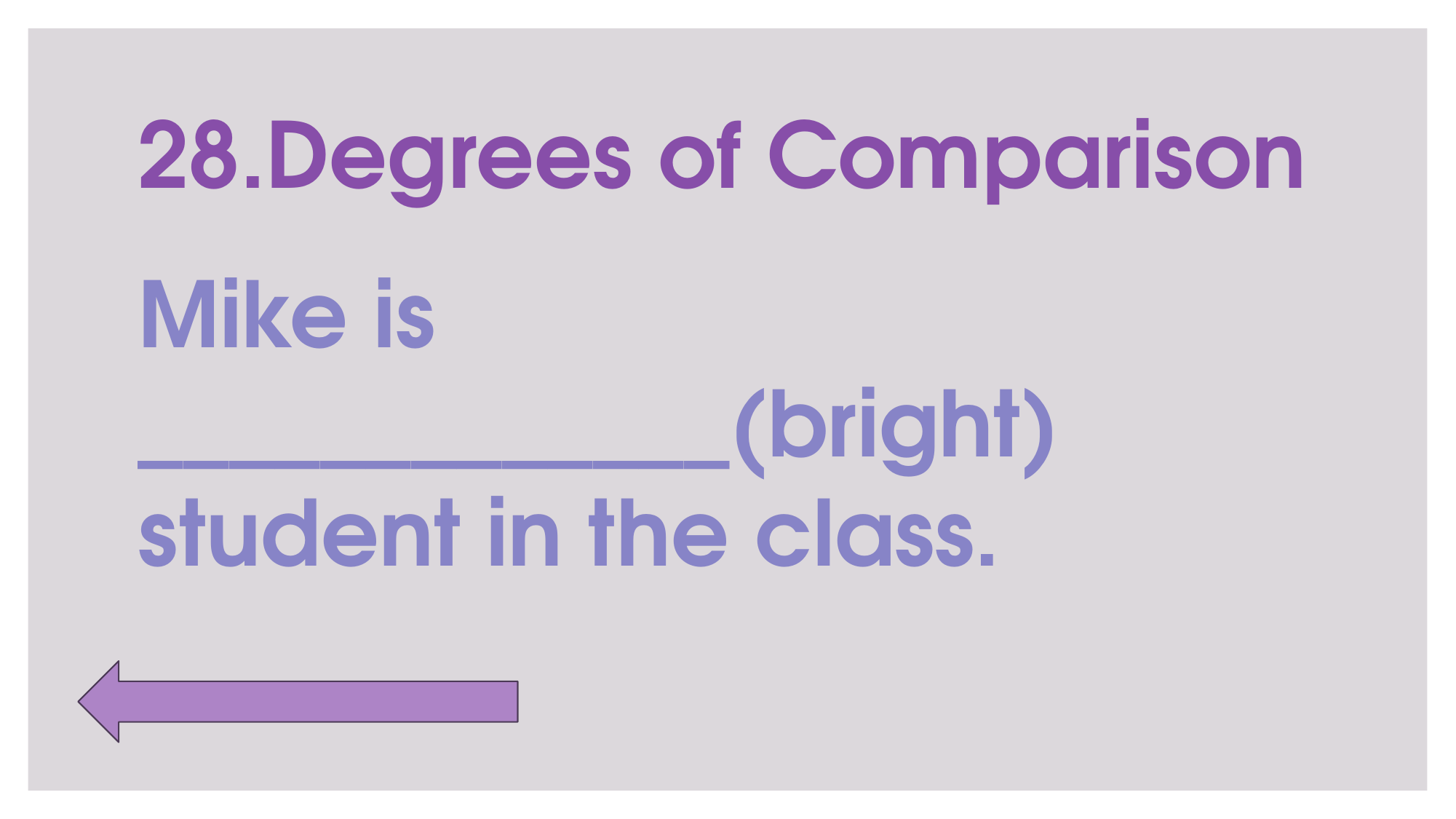

# 28.Degrees of Comparison
Mike is _____________(bright) student in the class.